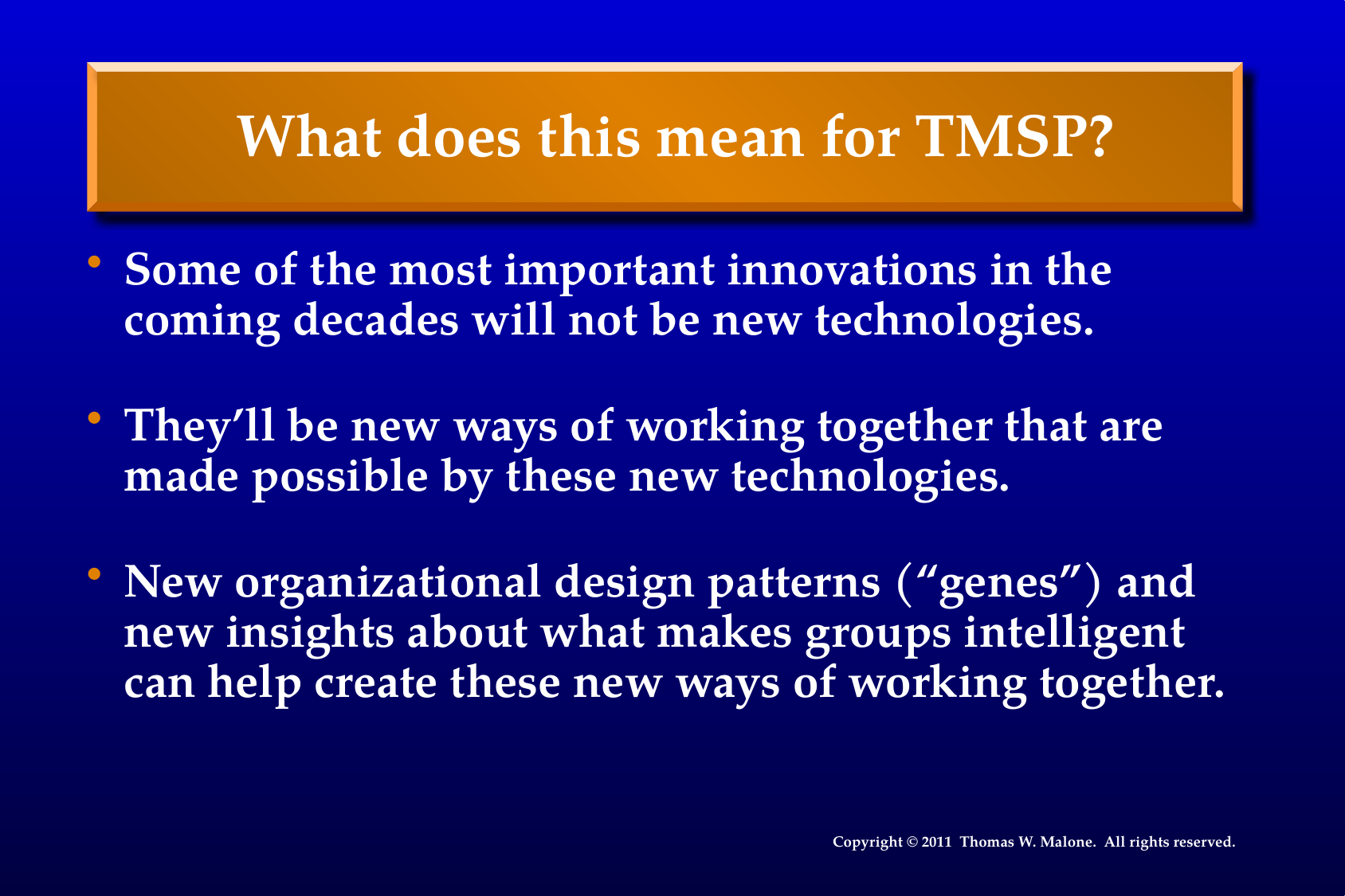

# What does this mean for TMSP?
Some of the most important innovations in the coming decades will not be new technologies.
They’ll be new ways of working together that are made possible by these new technologies.
New organizational design patterns (“genes”) and new insights about what makes groups intelligent can help create these new ways of working together.